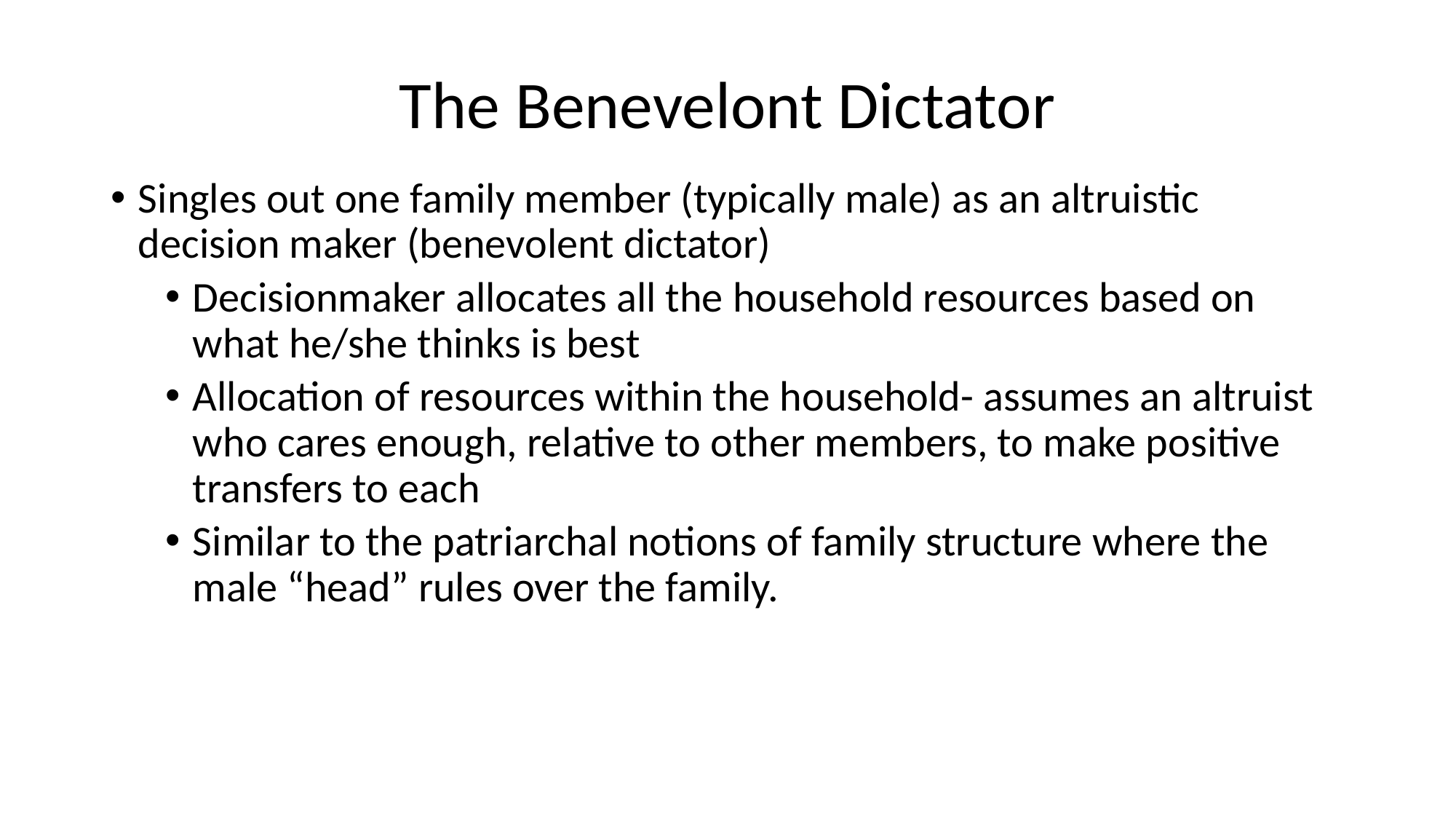

# The Benevelont Dictator
Singles out one family member (typically male) as an altruistic decision maker (benevolent dictator)
Decisionmaker allocates all the household resources based on what he/she thinks is best
Allocation of resources within the household- assumes an altruist who cares enough, relative to other members, to make positive transfers to each
Similar to the patriarchal notions of family structure where the male “head” rules over the family.